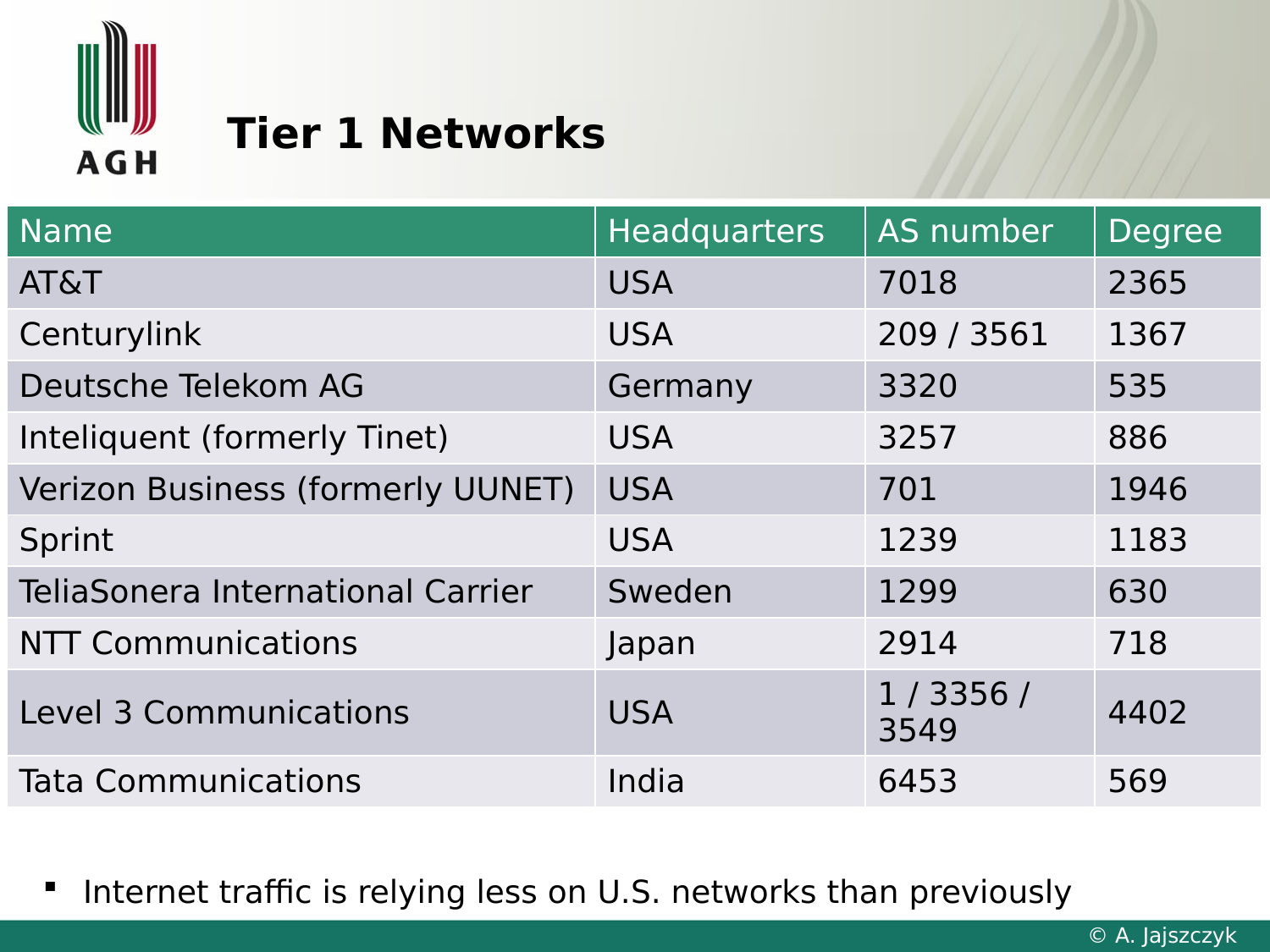

# Tier 1 Networks
| Name | Headquarters | AS number | Degree |
| --- | --- | --- | --- |
| AT&T | USA | 7018 | 2365 |
| Centurylink | USA | 209 / 3561 | 1367 |
| Deutsche Telekom AG | Germany | 3320 | 535 |
| Inteliquent (formerly Tinet) | USA | 3257 | 886 |
| Verizon Business (formerly UUNET) | USA | 701 | 1946 |
| Sprint | USA | 1239 | 1183 |
| TeliaSonera International Carrier | Sweden | 1299 | 630 |
| NTT Communications | Japan | 2914 | 718 |
| Level 3 Communications | USA | 1 / 3356 / 3549 | 4402 |
| Tata Communications | India | 6453 | 569 |
 Internet traffic is relying less on U.S. networks than previously